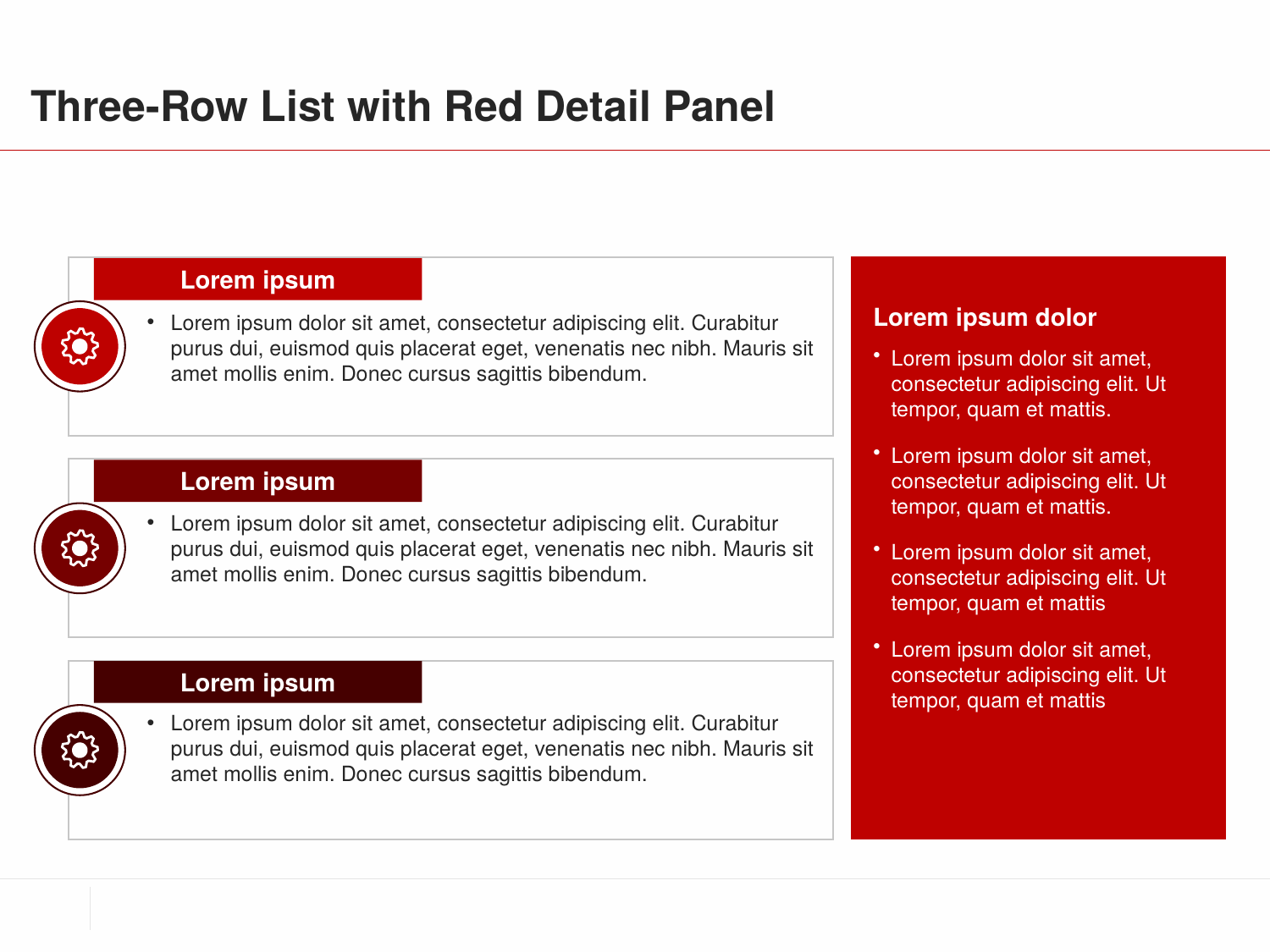

# Three-Row List with Red Detail Panel

Lorem ipsum
Lorem ipsum dolor

Lorem ipsum dolor sit amet, consectetur adipiscing elit. Curabitur purus dui, euismod quis placerat eget, venenatis nec nibh. Mauris sit amet mollis enim. Donec cursus sagittis bibendum.
Lorem ipsum dolor sit amet, consectetur adipiscing elit. Ut tempor, quam et mattis.
Lorem ipsum dolor sit amet, consectetur adipiscing elit. Ut tempor, quam et mattis.
Lorem ipsum dolor sit amet, consectetur adipiscing elit. Ut tempor, quam et mattis
Lorem ipsum dolor sit amet, consectetur adipiscing elit. Ut tempor, quam et mattis

Lorem ipsum

Lorem ipsum dolor sit amet, consectetur adipiscing elit. Curabitur purus dui, euismod quis placerat eget, venenatis nec nibh. Mauris sit amet mollis enim. Donec cursus sagittis bibendum.

Lorem ipsum

Lorem ipsum dolor sit amet, consectetur adipiscing elit. Curabitur purus dui, euismod quis placerat eget, venenatis nec nibh. Mauris sit amet mollis enim. Donec cursus sagittis bibendum.